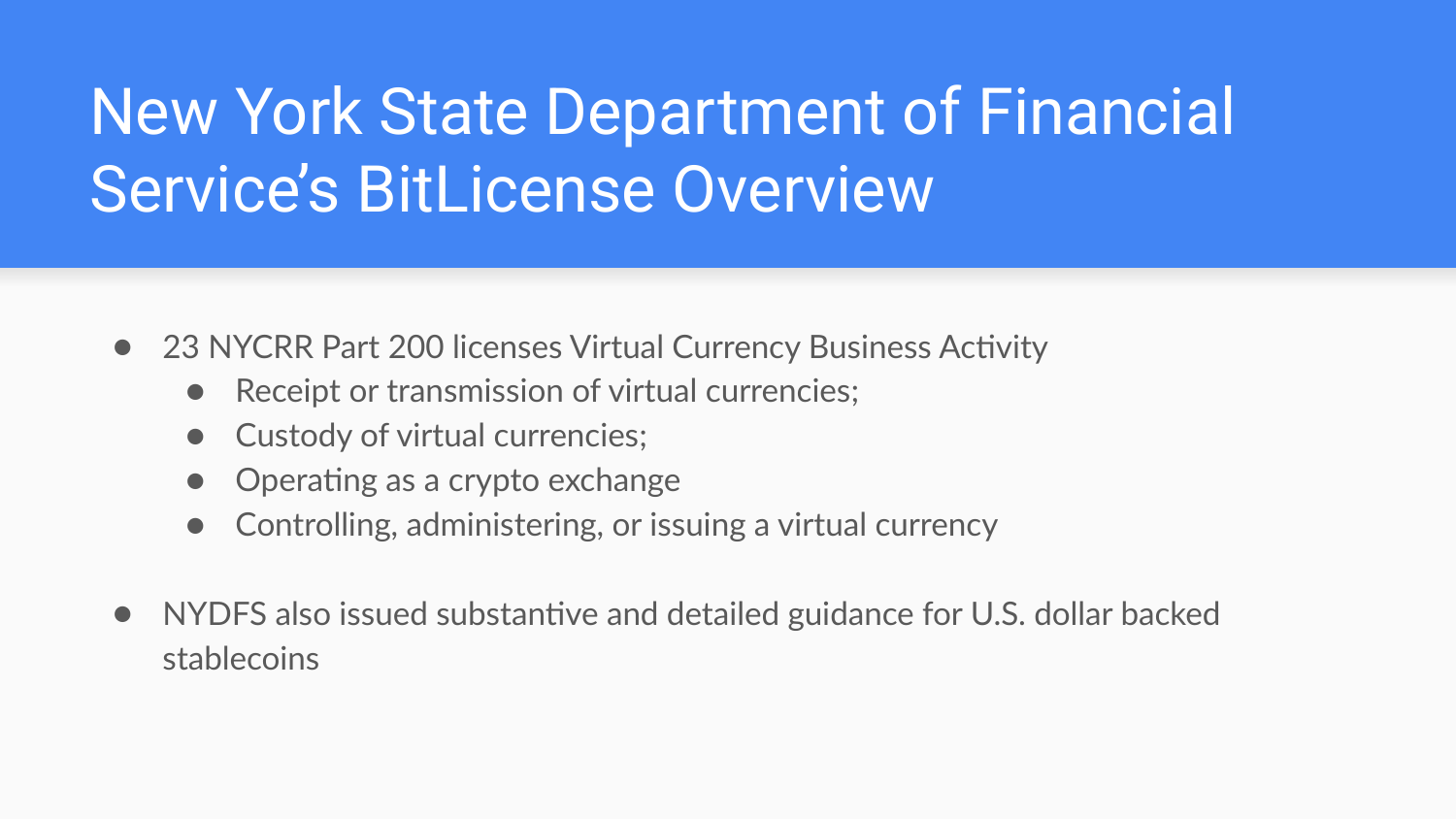

# New York State Department of Financial Service’s BitLicense Overview
23 NYCRR Part 200 licenses Virtual Currency Business Activity
Receipt or transmission of virtual currencies;
Custody of virtual currencies;
Operating as a crypto exchange
Controlling, administering, or issuing a virtual currency
NYDFS also issued substantive and detailed guidance for U.S. dollar backed stablecoins